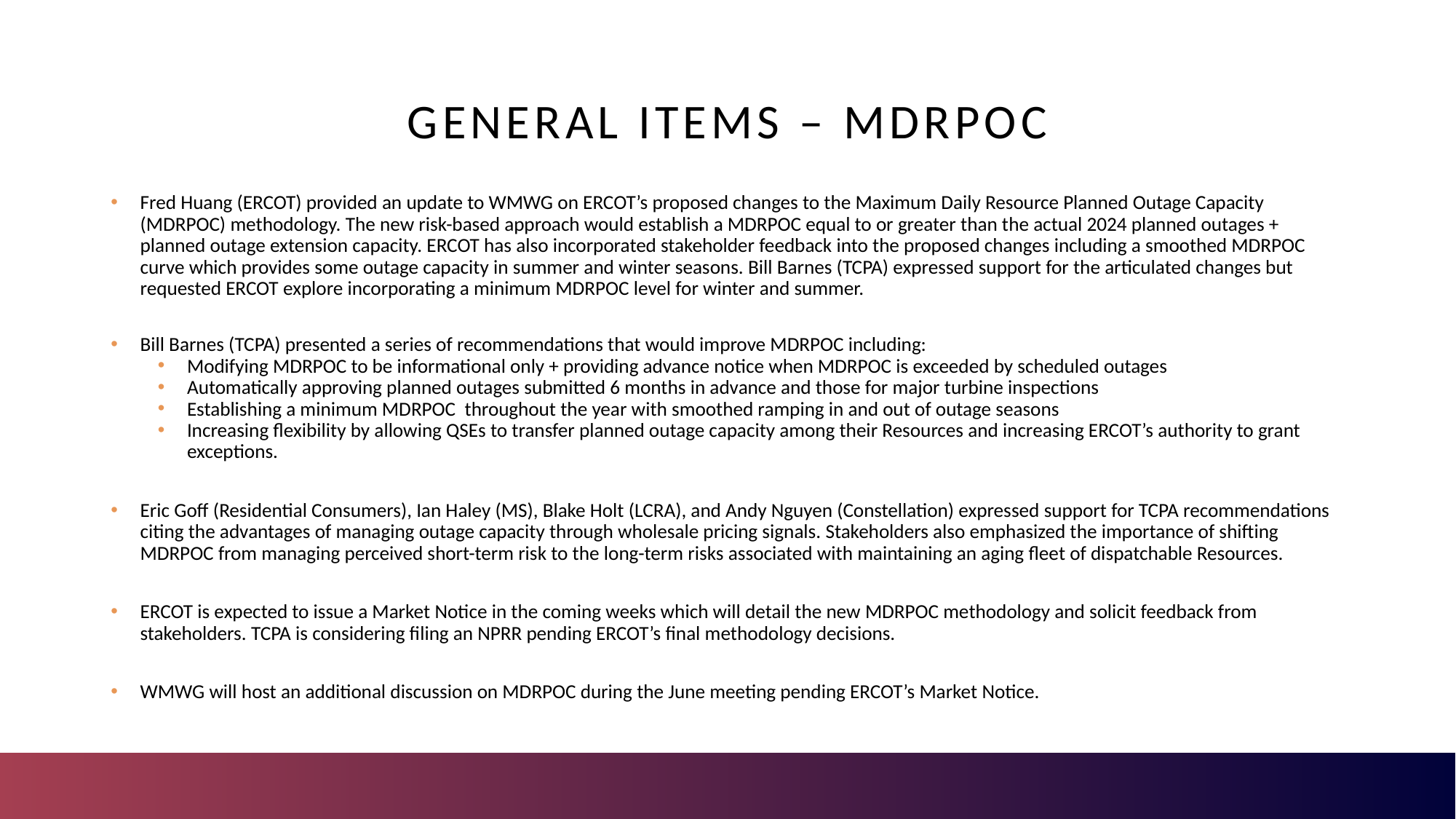

# General items – MDRPOC
Fred Huang (ERCOT) provided an update to WMWG on ERCOT’s proposed changes to the Maximum Daily Resource Planned Outage Capacity (MDRPOC) methodology. The new risk-based approach would establish a MDRPOC equal to or greater than the actual 2024 planned outages + planned outage extension capacity. ERCOT has also incorporated stakeholder feedback into the proposed changes including a smoothed MDRPOC curve which provides some outage capacity in summer and winter seasons. Bill Barnes (TCPA) expressed support for the articulated changes but requested ERCOT explore incorporating a minimum MDRPOC level for winter and summer.

Bill Barnes (TCPA) presented a series of recommendations that would improve MDRPOC including:
Modifying MDRPOC to be informational only + providing advance notice when MDRPOC is exceeded by scheduled outages
Automatically approving planned outages submitted 6 months in advance and those for major turbine inspections
Establishing a minimum MDRPOC  throughout the year with smoothed ramping in and out of outage seasons
Increasing flexibility by allowing QSEs to transfer planned outage capacity among their Resources and increasing ERCOT’s authority to grant exceptions.

Eric Goff (Residential Consumers), Ian Haley (MS), Blake Holt (LCRA), and Andy Nguyen (Constellation) expressed support for TCPA recommendations citing the advantages of managing outage capacity through wholesale pricing signals. Stakeholders also emphasized the importance of shifting MDRPOC from managing perceived short-term risk to the long-term risks associated with maintaining an aging fleet of dispatchable Resources.

ERCOT is expected to issue a Market Notice in the coming weeks which will detail the new MDRPOC methodology and solicit feedback from stakeholders. TCPA is considering filing an NPRR pending ERCOT’s final methodology decisions.

WMWG will host an additional discussion on MDRPOC during the June meeting pending ERCOT’s Market Notice.